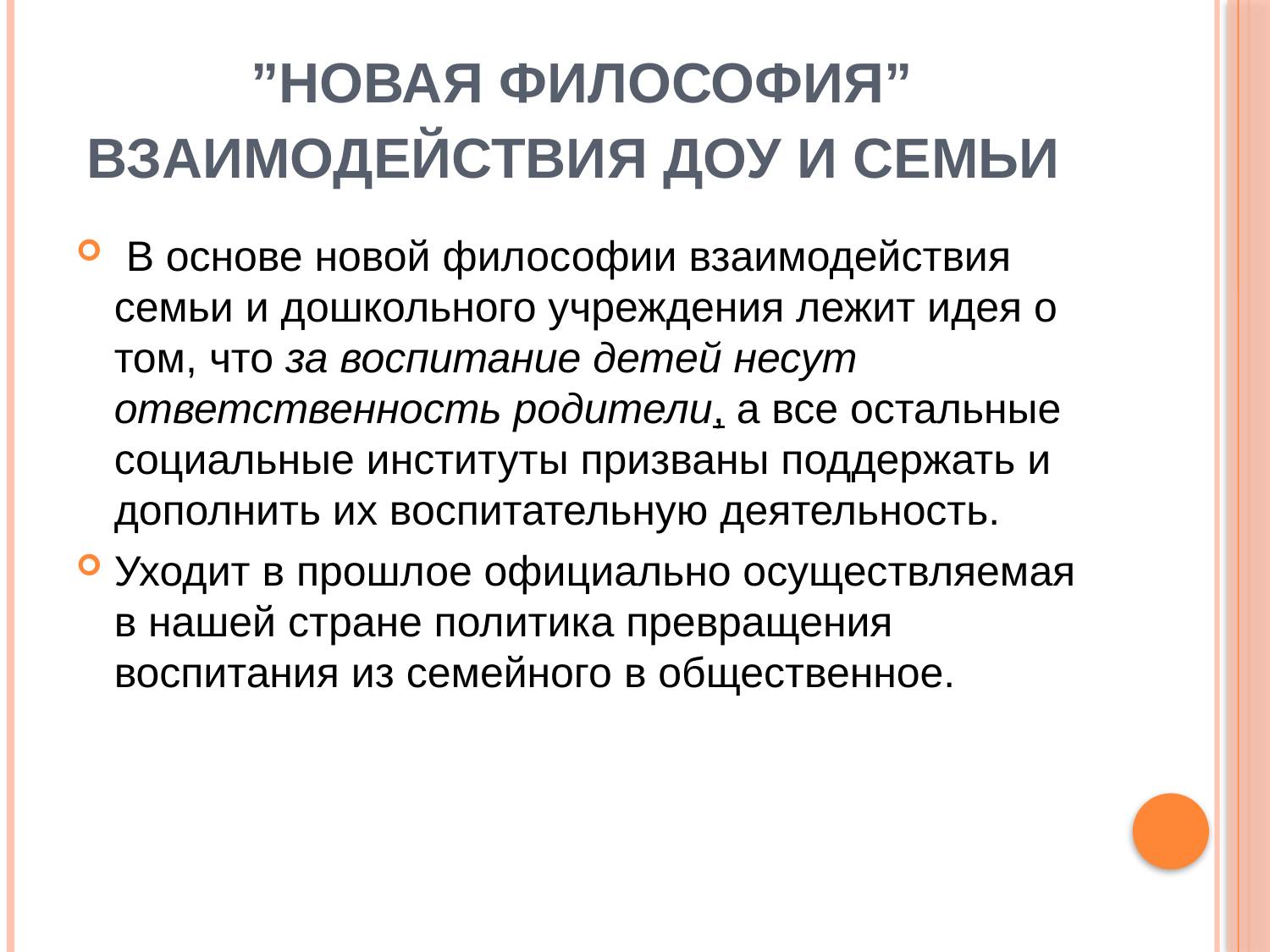

# ”Новая философия” взаимодействия ДОУ и семьи
 В основе новой философии взаимодействия семьи и дошкольного учреждения лежит идея о том, что за воспитание детей несут ответственность родители, а все остальные социальные институты призваны поддержать и дополнить их воспитательную деятельность.
Уходит в прошлое официально осуществляемая в нашей стране политика превращения воспитания из семейного в общественное.